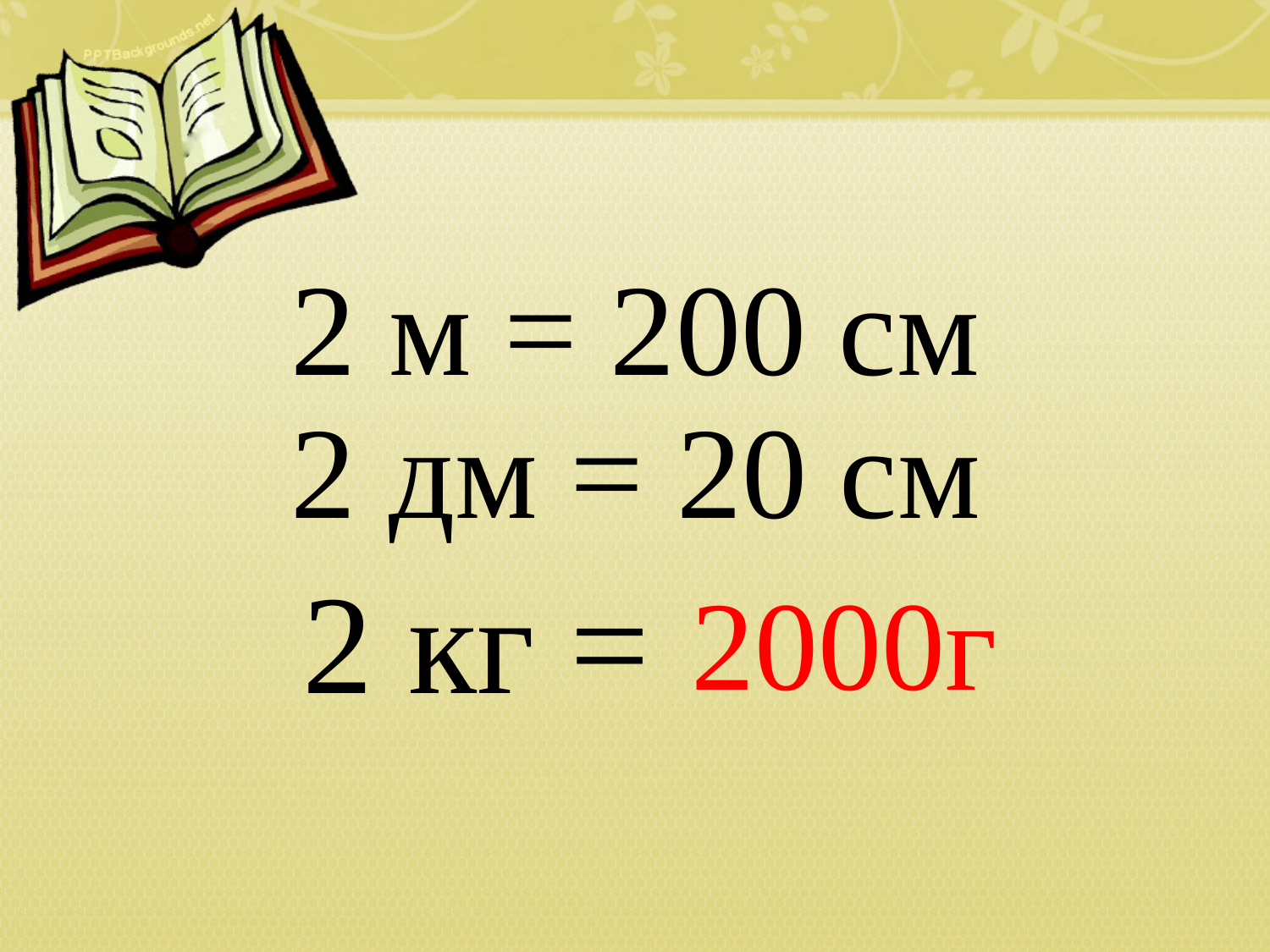

2 м = 200 см
2 дм = 20 см
2 кг =

2000г